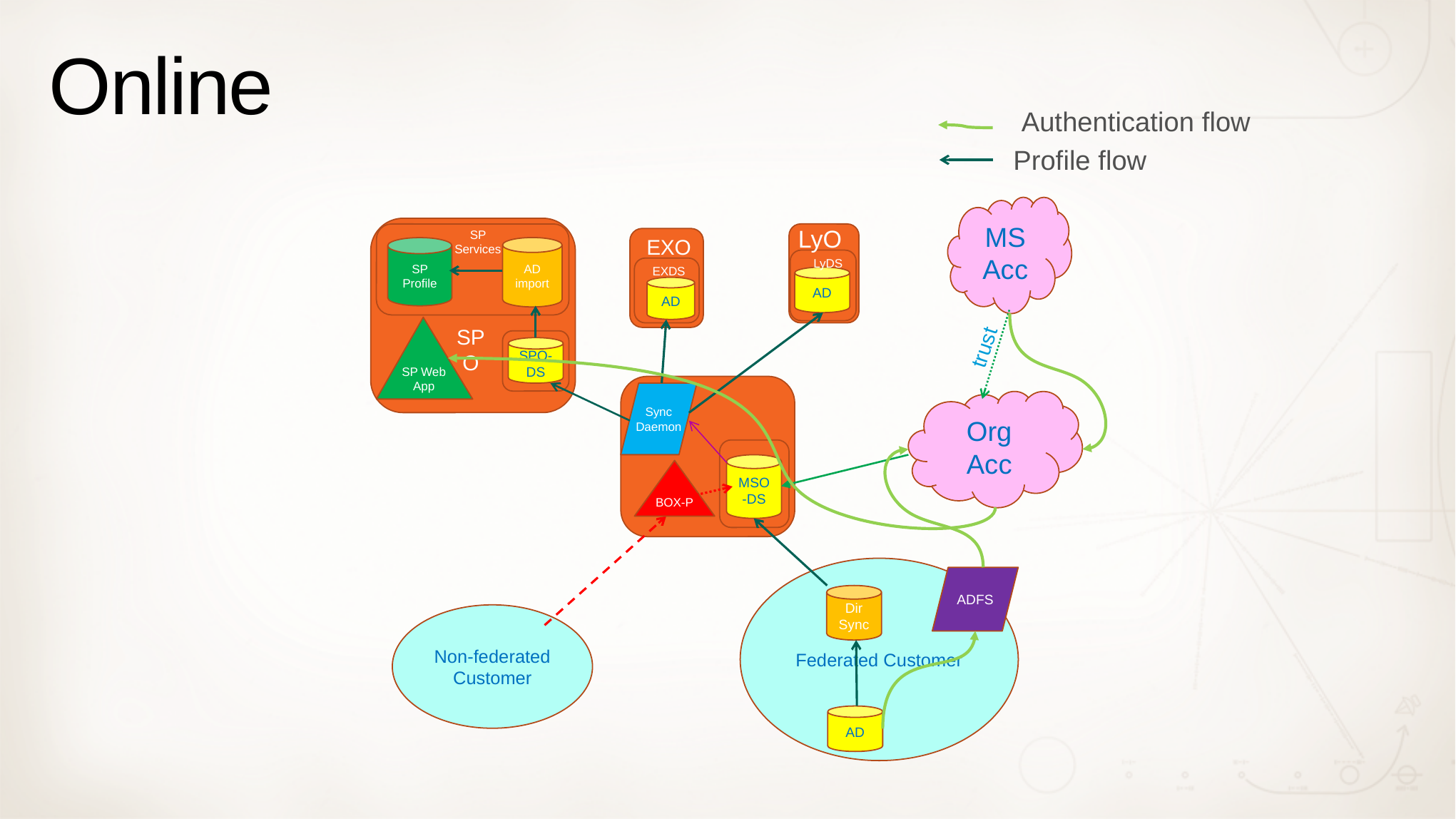

# Online
Authentication flow
Profile flow
MS Acc
LyO

SP Services

EXO

SP Profile
AD import
LyDS
OCDS
EXDS
EXDS
AD
AD
SP Web App
SPO
SPODS
trust
SPO-DS

Sync Daemon
Org Acc
MSODS
MSO-DS
BOX-P
Federated Customer
ADFS
Dir Sync
Non-federated Customer
AD